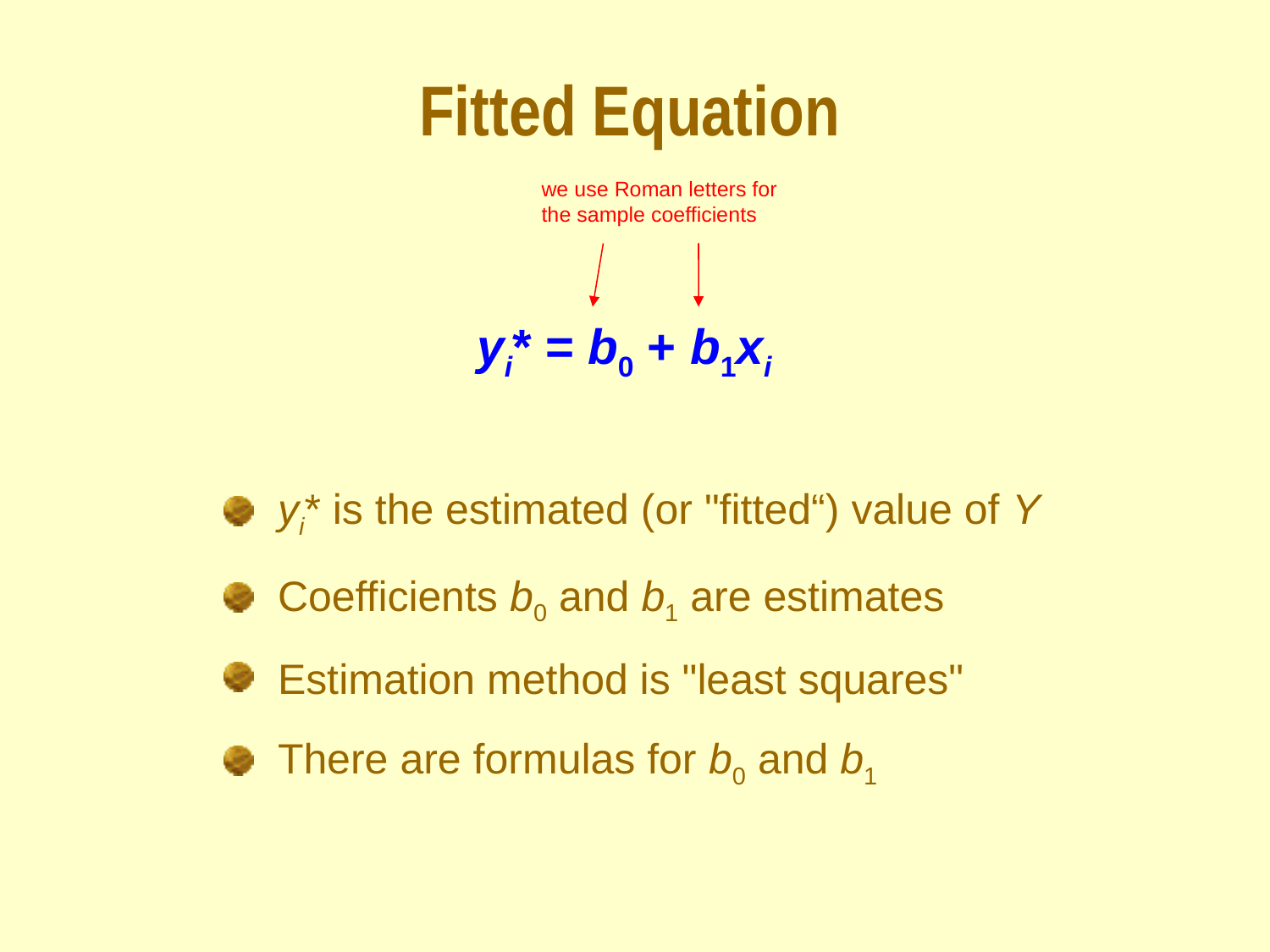

# Fitted Equation
we use Roman letters for the sample coefficients

yi* = b0 + b1xi
  yi* is the estimated (or "fitted“) value of Y
  Coefficients b0 and b1 are estimates
  Estimation method is "least squares"
  There are formulas for b0 and b1